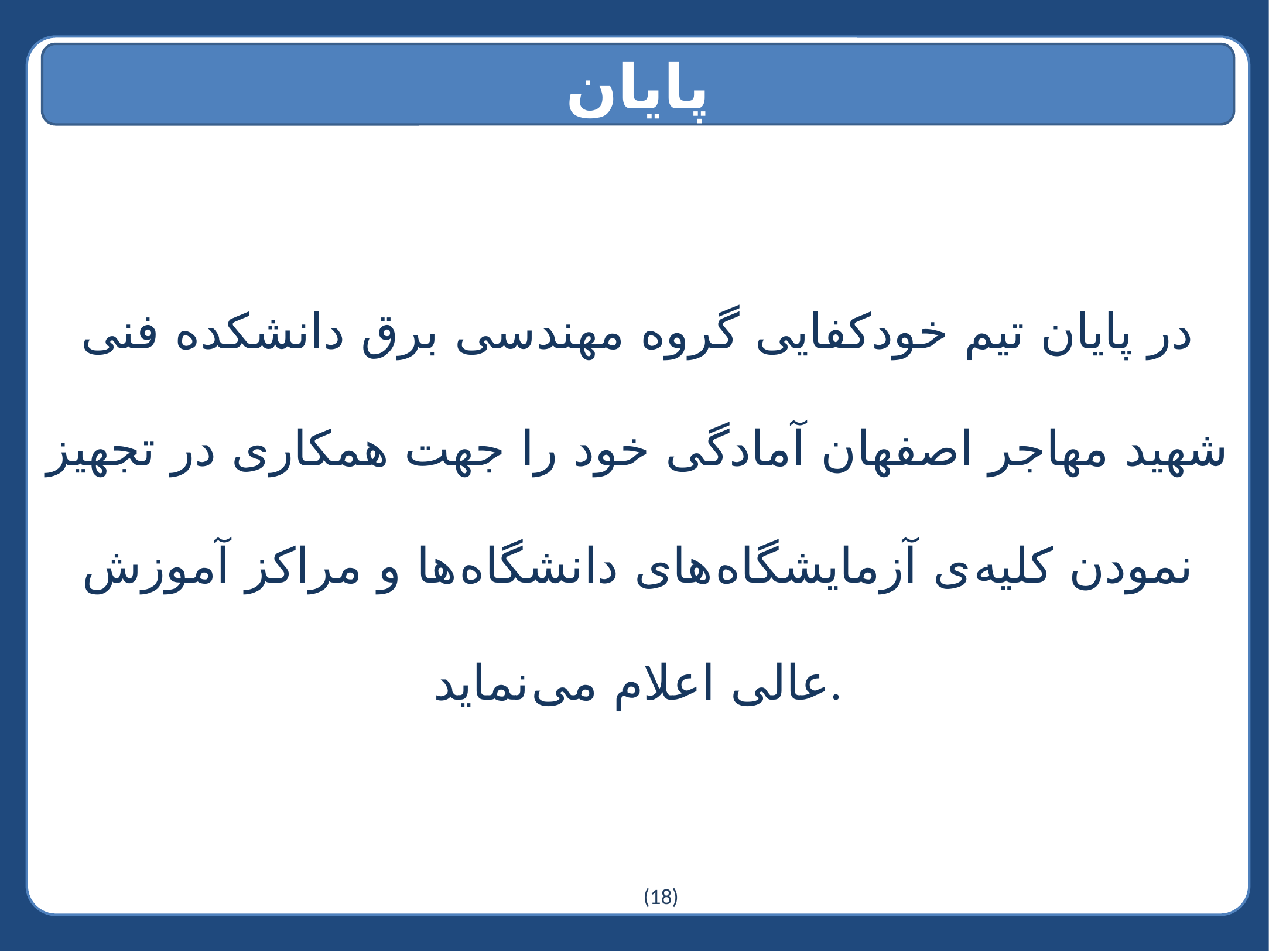

در پایان تیم خودکفایی گروه مهندسی برق دانشکده فنی شهید مهاجر اصفهان آمادگی خود را جهت همکاری در تجهیز نمودن کلیه ی آزمایشگاه های دانشگاه ها و مراکز آموزش عالی اعلام می نماید.
(18)
پایان